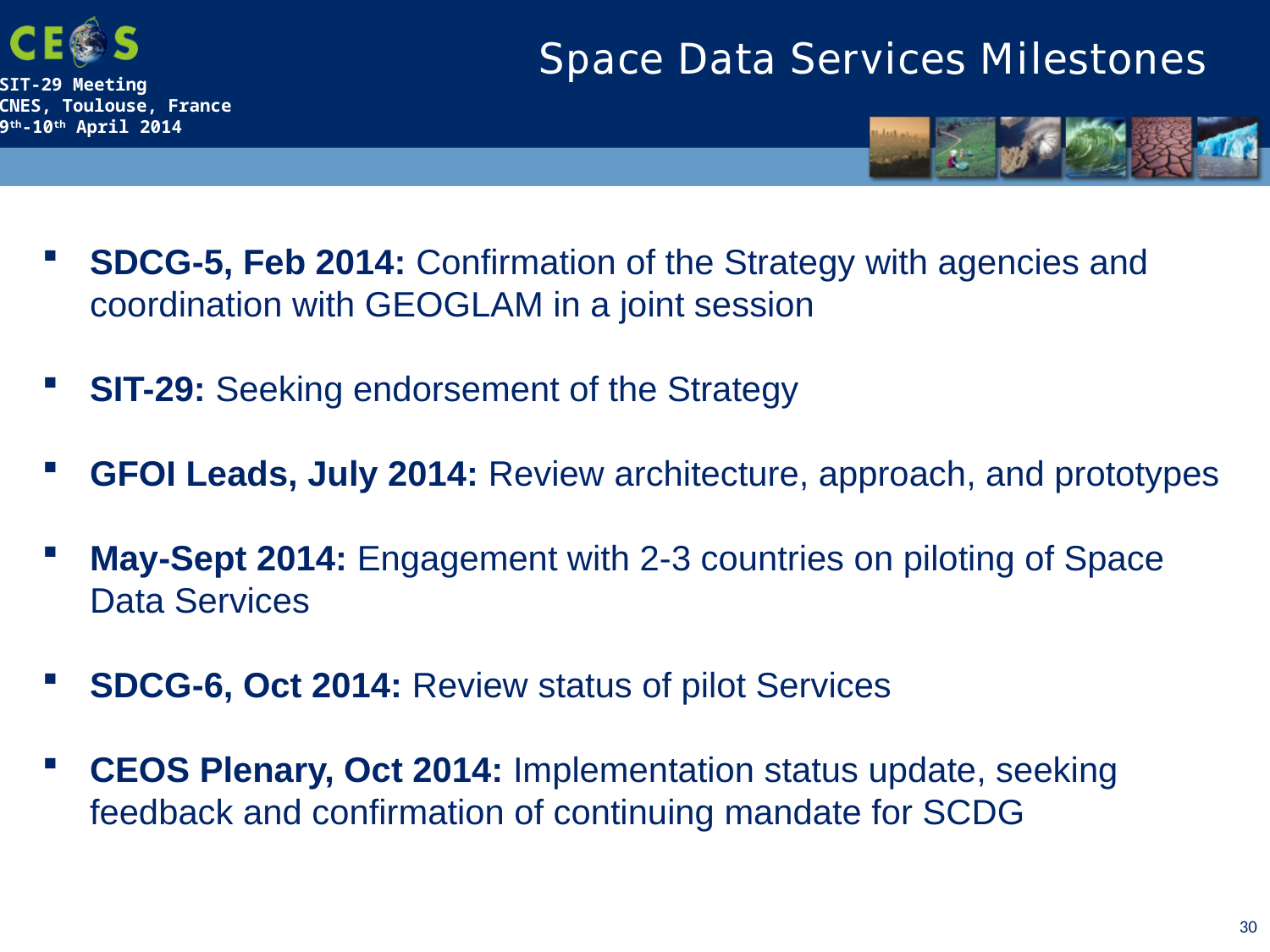

Space Data Services Milestones
SDCG-5, Feb 2014: Confirmation of the Strategy with agencies and coordination with GEOGLAM in a joint session

SIT-29: Seeking endorsement of the Strategy

GFOI Leads, July 2014: Review architecture, approach, and prototypes

May-Sept 2014: Engagement with 2-3 countries on piloting of Space Data Services

SDCG-6, Oct 2014: Review status of pilot Services

CEOS Plenary, Oct 2014: Implementation status update, seeking feedback and confirmation of continuing mandate for SCDG
30